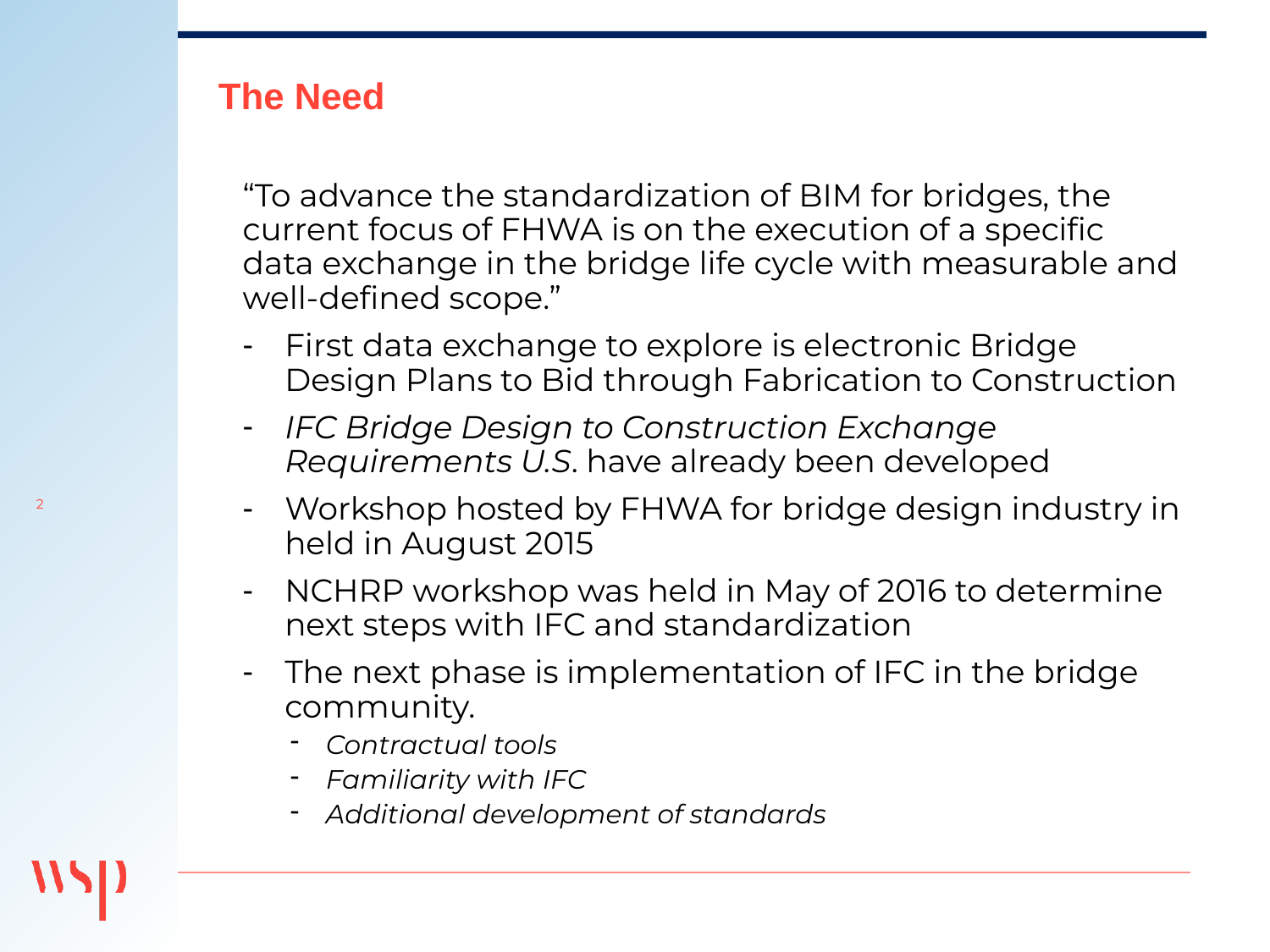

The Need
“To advance the standardization of BIM for bridges, the current focus of FHWA is on the execution of a specific data exchange in the bridge life cycle with measurable and well-defined scope.”
First data exchange to explore is electronic Bridge Design Plans to Bid through Fabrication to Construction
IFC Bridge Design to Construction Exchange Requirements U.S. have already been developed
Workshop hosted by FHWA for bridge design industry in held in August 2015
NCHRP workshop was held in May of 2016 to determine next steps with IFC and standardization
The next phase is implementation of IFC in the bridge community.
Contractual tools
Familiarity with IFC
Additional development of standards

2